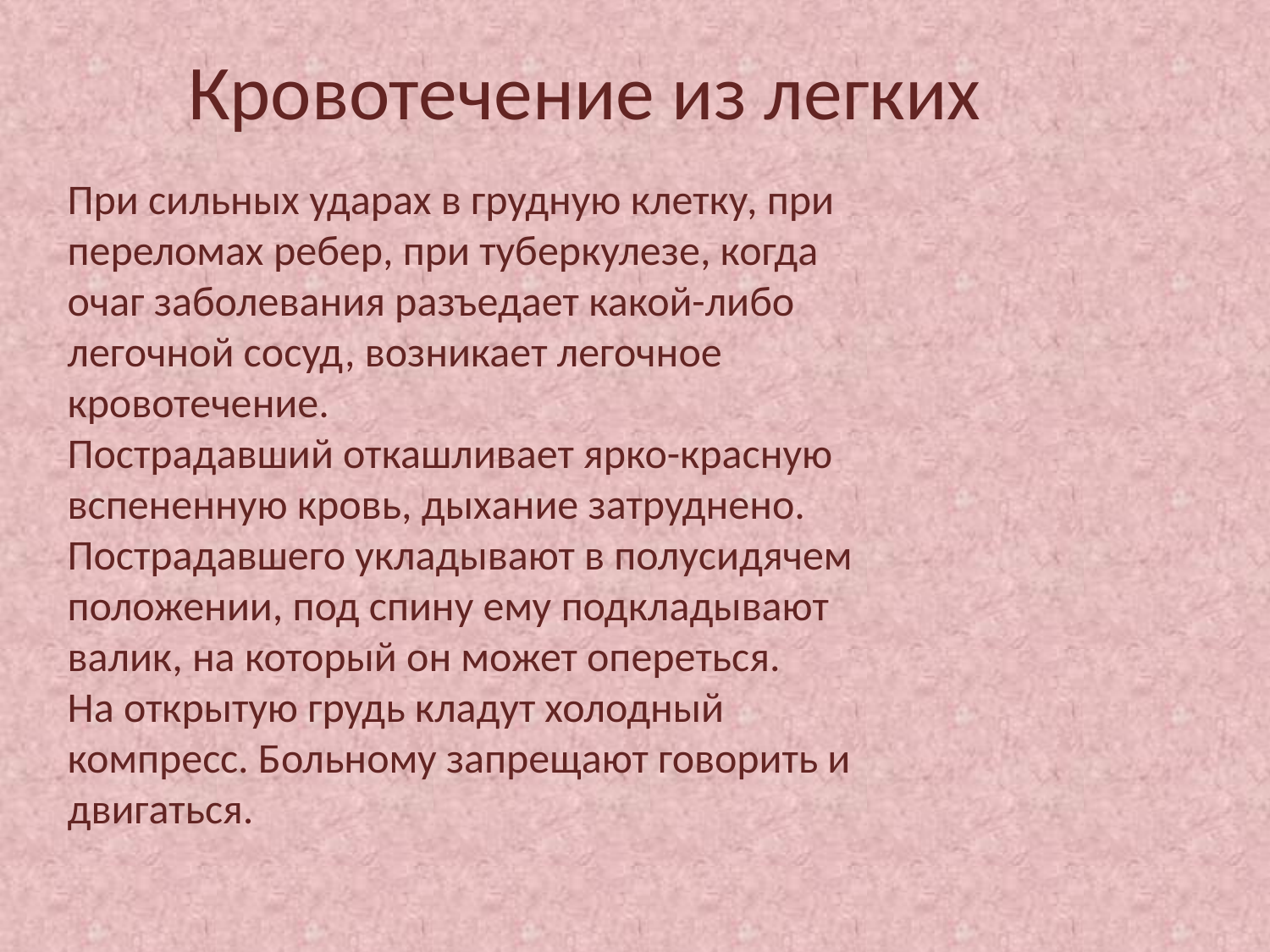

Кровотечение из легких
При сильных ударах в грудную клетку, при переломах ребер, при туберкулезе, когда очаг заболевания разъедает какой-либо легочной сосуд, возникает легочное кровотечение.
Пострадавший откашливает ярко-красную вспененную кровь, дыхание затруднено.
Пострадавшего укладывают в полусидячем положении, под спину ему подкладывают валик, на который он может опереться.
На открытую грудь кладут холодный компресс. Больному запрещают говорить и двигаться.